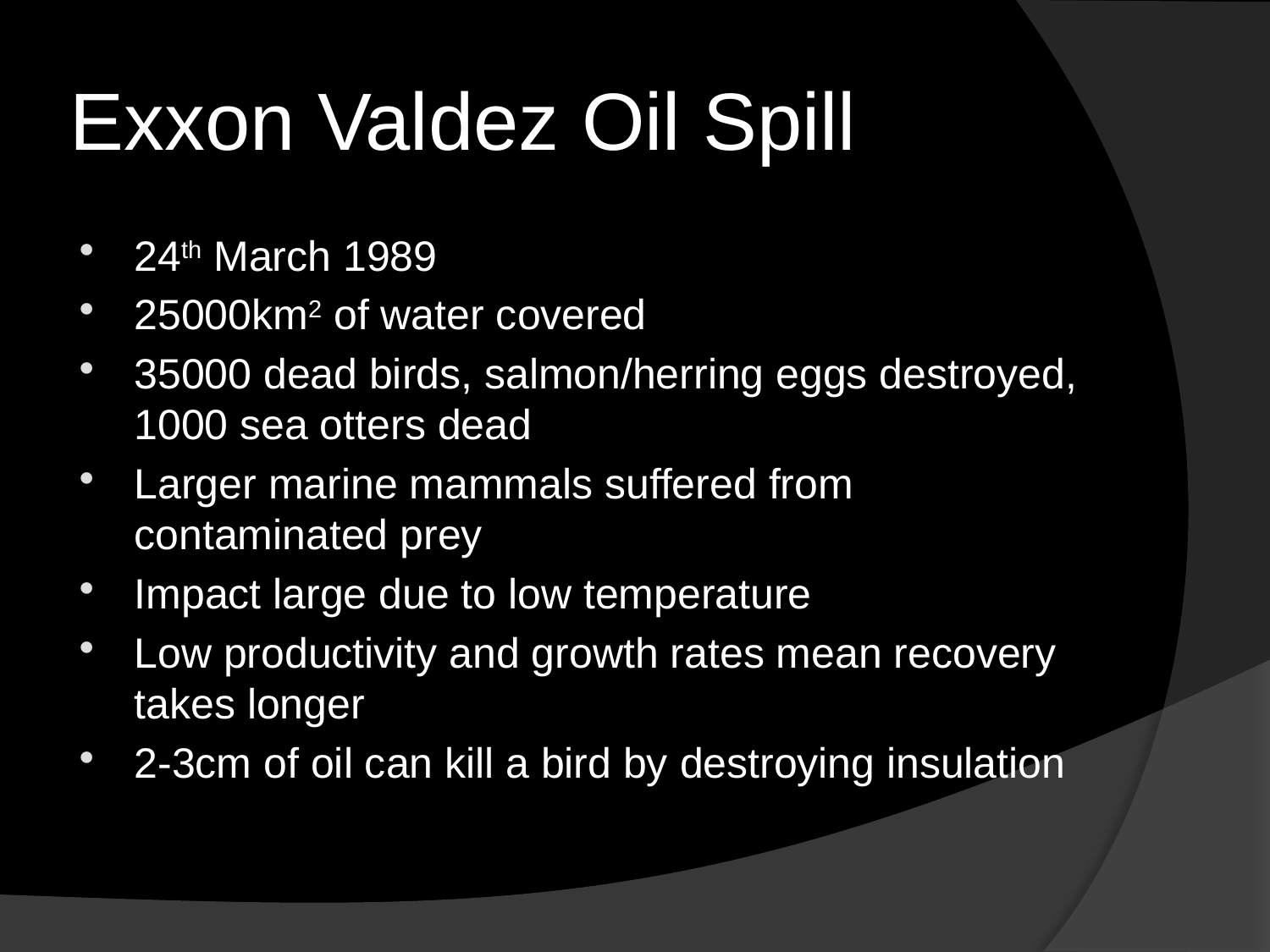

# Exxon Valdez Oil Spill
24th March 1989
25000km2 of water covered
35000 dead birds, salmon/herring eggs destroyed, 1000 sea otters dead
Larger marine mammals suffered from contaminated prey
Impact large due to low temperature
Low productivity and growth rates mean recovery takes longer
2-3cm of oil can kill a bird by destroying insulation